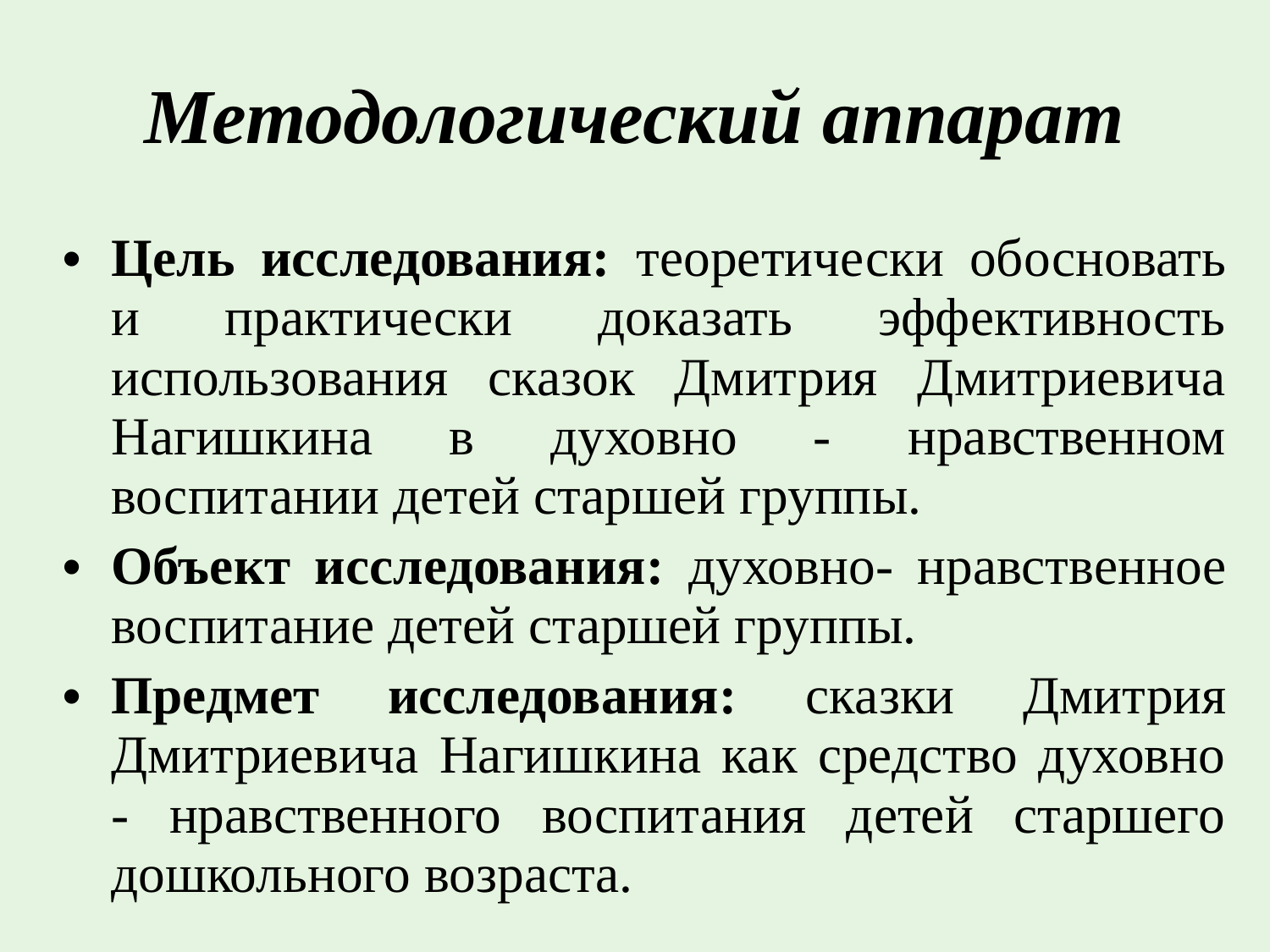

# Методологический аппарат
Цель исследования: теоретически обосновать и практически доказать эффективность использования сказок Дмитрия Дмитриевича Нагишкина в духовно - нравственном воспитании детей старшей группы.
Объект исследования: духовно- нравственное воспитание детей старшей группы.
Предмет исследования: сказки Дмитрия Дмитриевича Нагишкина как средство духовно - нравственного воспитания детей старшего дошкольного возраста.